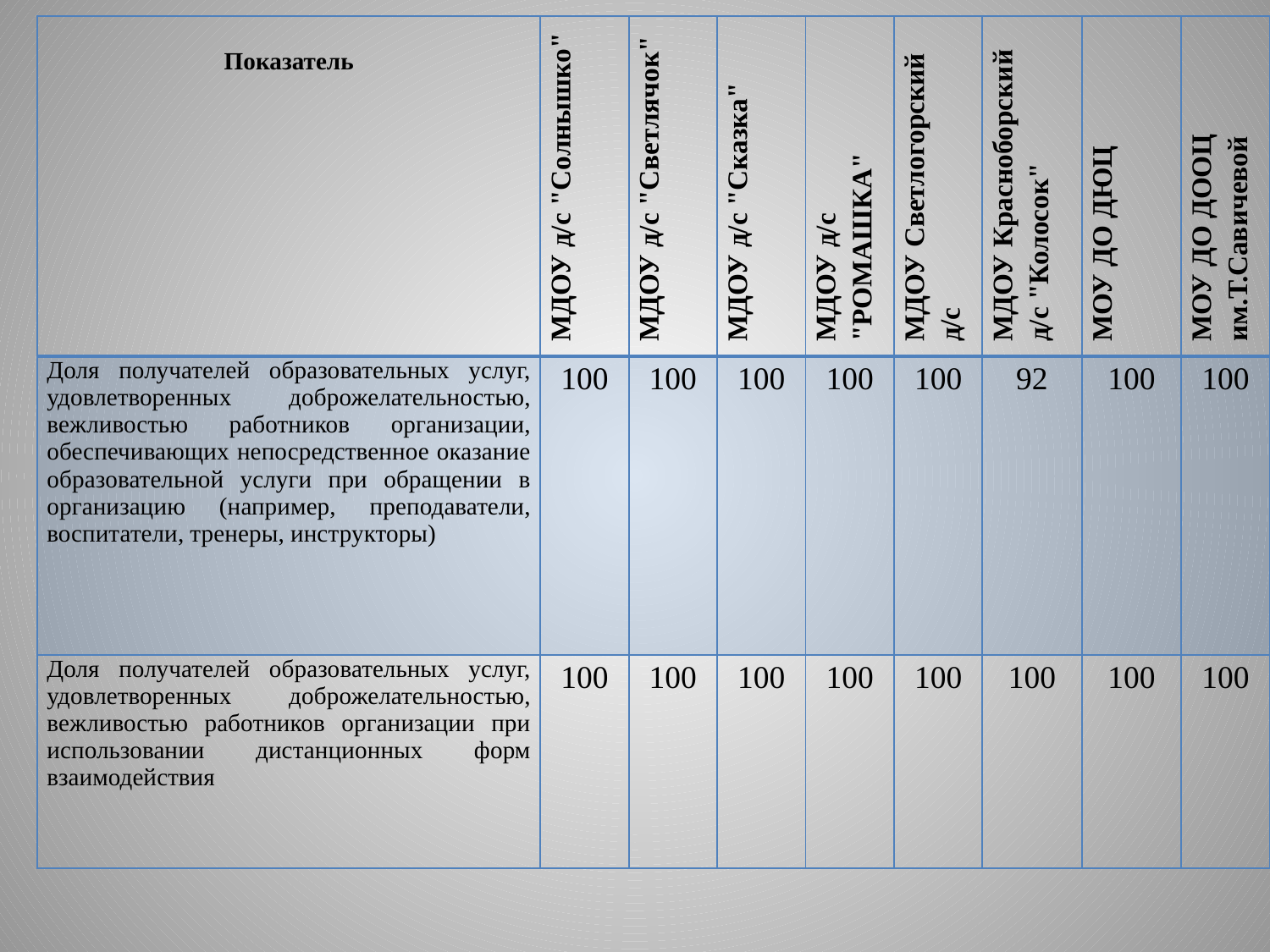

| Показатель | МДОУ д/с "Солнышко" | МДОУ д/с "Светлячок" | МДОУ д/с "Сказка" | МДОУ д/с "РОМАШКА" | МДОУ Светлогорский д/с | МДОУ Красноборский д/с "Колосок" | МОУ ДО ДЮЦ | МОУ ДО ДООЦ им.Т.Савичевой |
| --- | --- | --- | --- | --- | --- | --- | --- | --- |
| Доля получателей образовательных услуг, удовлетворенных доброжелательностью, вежливостью работников организации, обеспечивающих непосредственное оказание образовательной услуги при обращении в организацию (например, преподаватели, воспитатели, тренеры, инструкторы) | 100 | 100 | 100 | 100 | 100 | 92 | 100 | 100 |
| Доля получателей образовательных услуг, удовлетворенных доброжелательностью, вежливостью работников организации при использовании дистанционных форм взаимодействия | 100 | 100 | 100 | 100 | 100 | 100 | 100 | 100 |